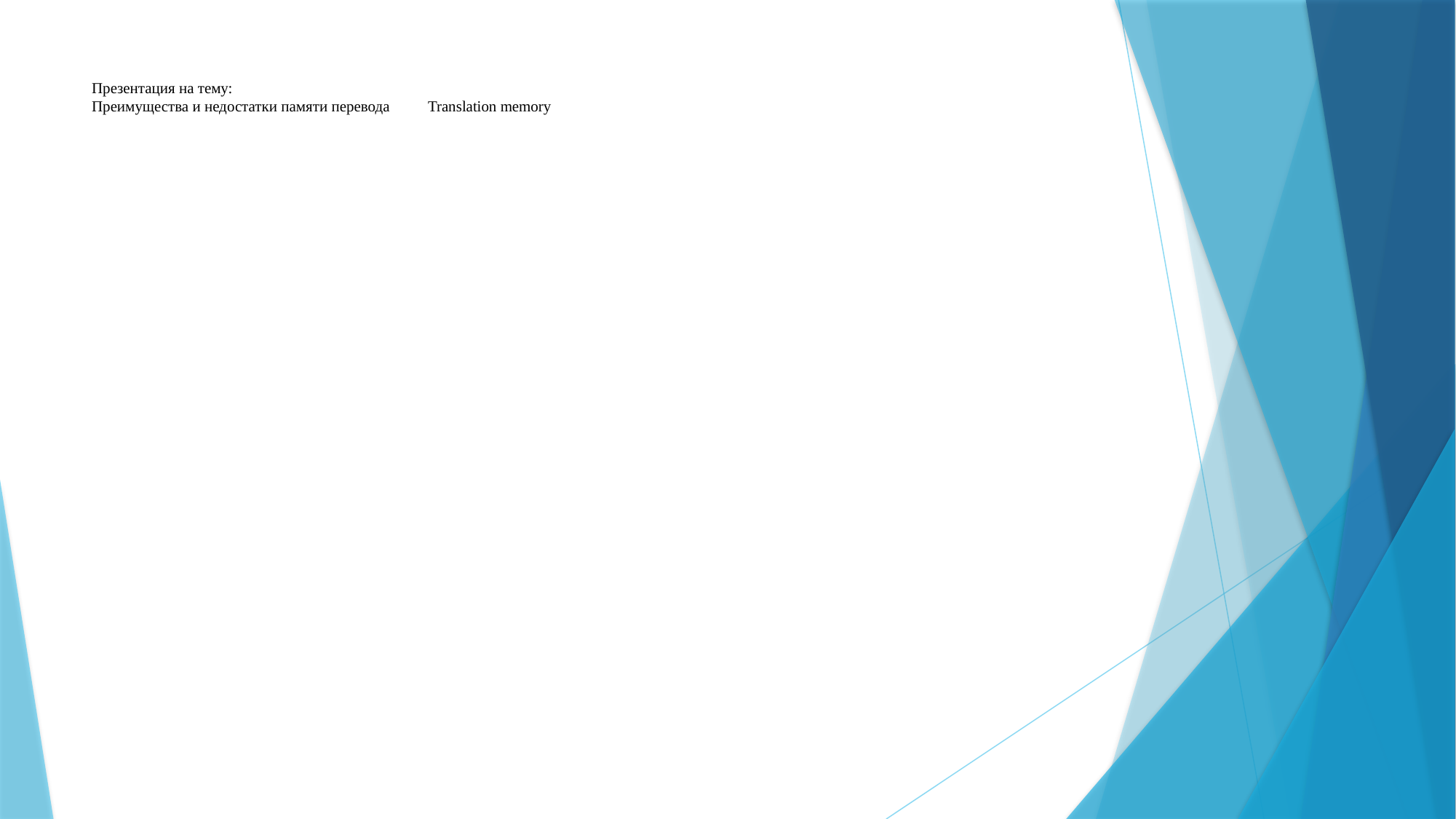

# Презентация на тему: Преимущества и недостатки памяти перевода 					Translation memory